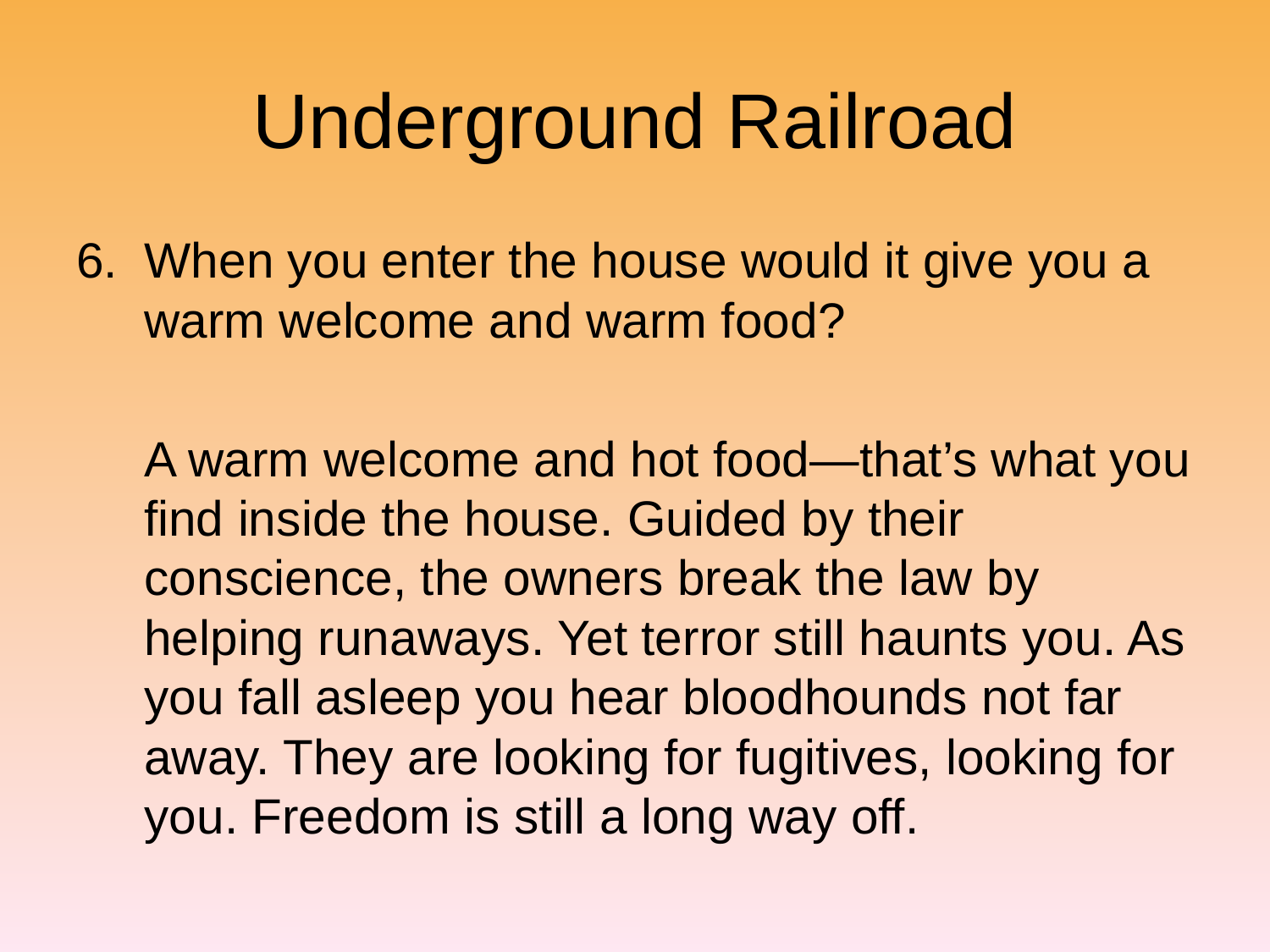

# Underground Railroad
When you enter the house would it give you a warm welcome and warm food?

			A warm welcome and hot food—that’s what you find inside the house. Guided by their conscience, the owners break the law by helping runaways. Yet terror still haunts you. As you fall asleep you hear bloodhounds not far away. They are looking for fugitives, looking for you. Freedom is still a long way off.